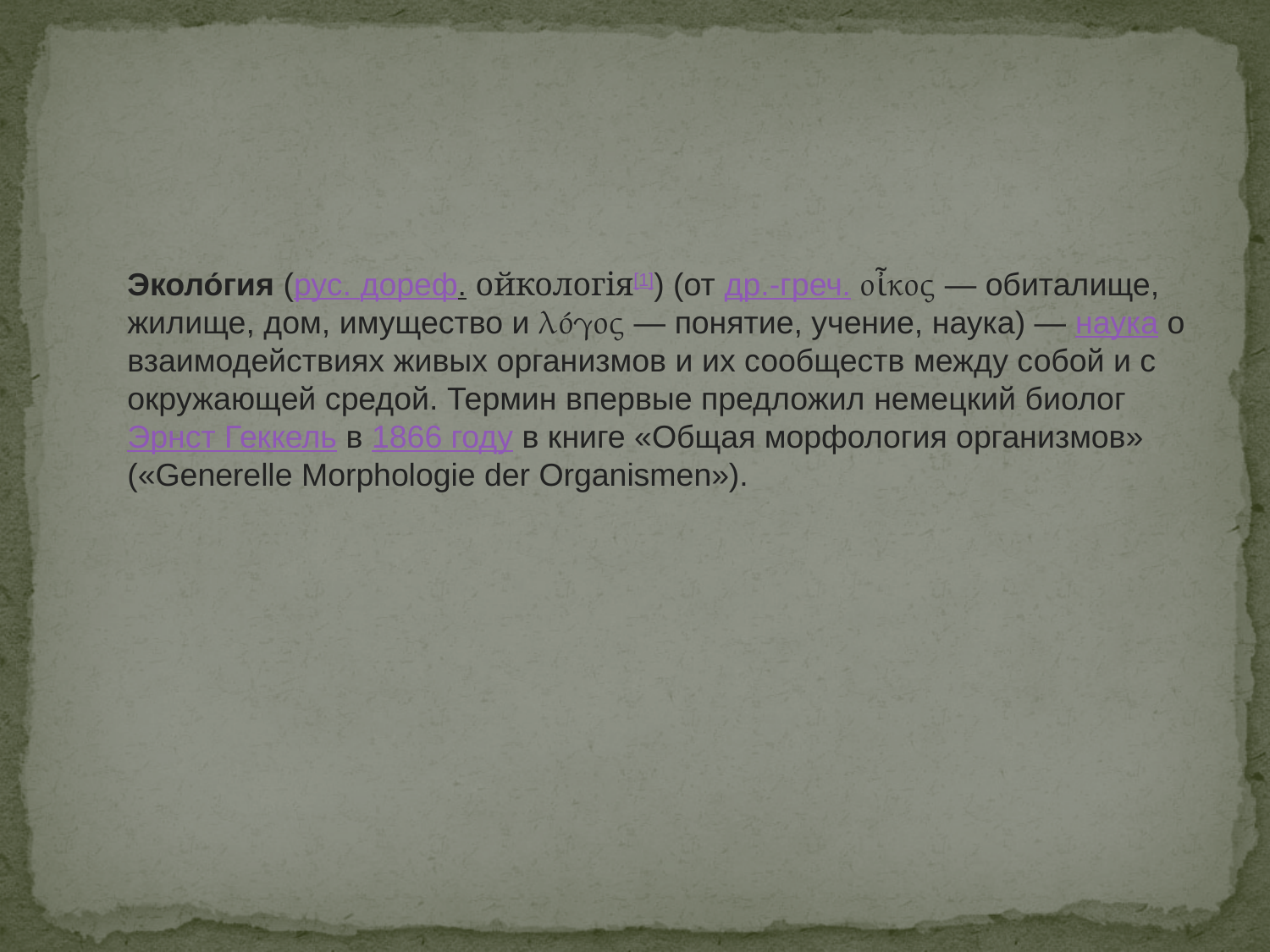

Эколо́гия (рус. дореф. ойкологія[1]) (от др.-греч. οἶκος — обиталище, жилище, дом, имущество и λόγος — понятие, учение, наука) — наука о взаимодействиях живых организмов и их сообществ между собой и с окружающей средой. Термин впервые предложил немецкий биолог Эрнст Геккель в 1866 году в книге «Общая морфология организмов» («Generelle Morphologie der Organismen»).